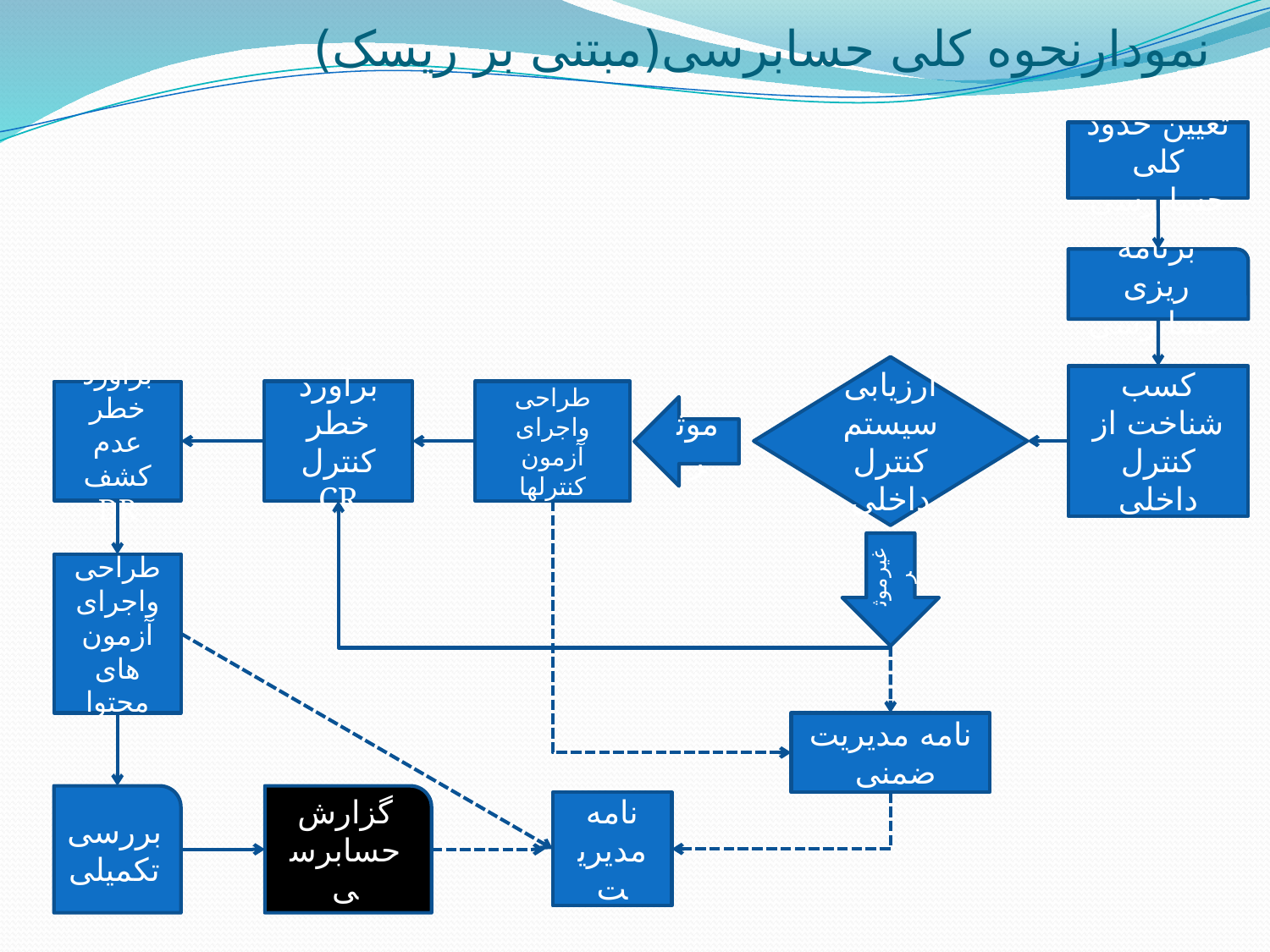

# نمودارنحوه کلی حسابرسی(مبتنی بر ریسک)
تعیین حدود کلی حسابرسی
برنامه ریزی حسابرسی
ارزیابی سیستم کنترل داخلی
کسب شناخت از کنترل داخلی
برآورد خطر کنترل CR
طراحی واجرای آزمون کنترلها
برآورد خطر عدم کشف DR
موثر
غیرموثر
طراحی واجرای آزمون های محتوا
نامه مدیریت ضمنی
بررسی تکمیلی
گزارش حسابرسی
نامه مدیریت